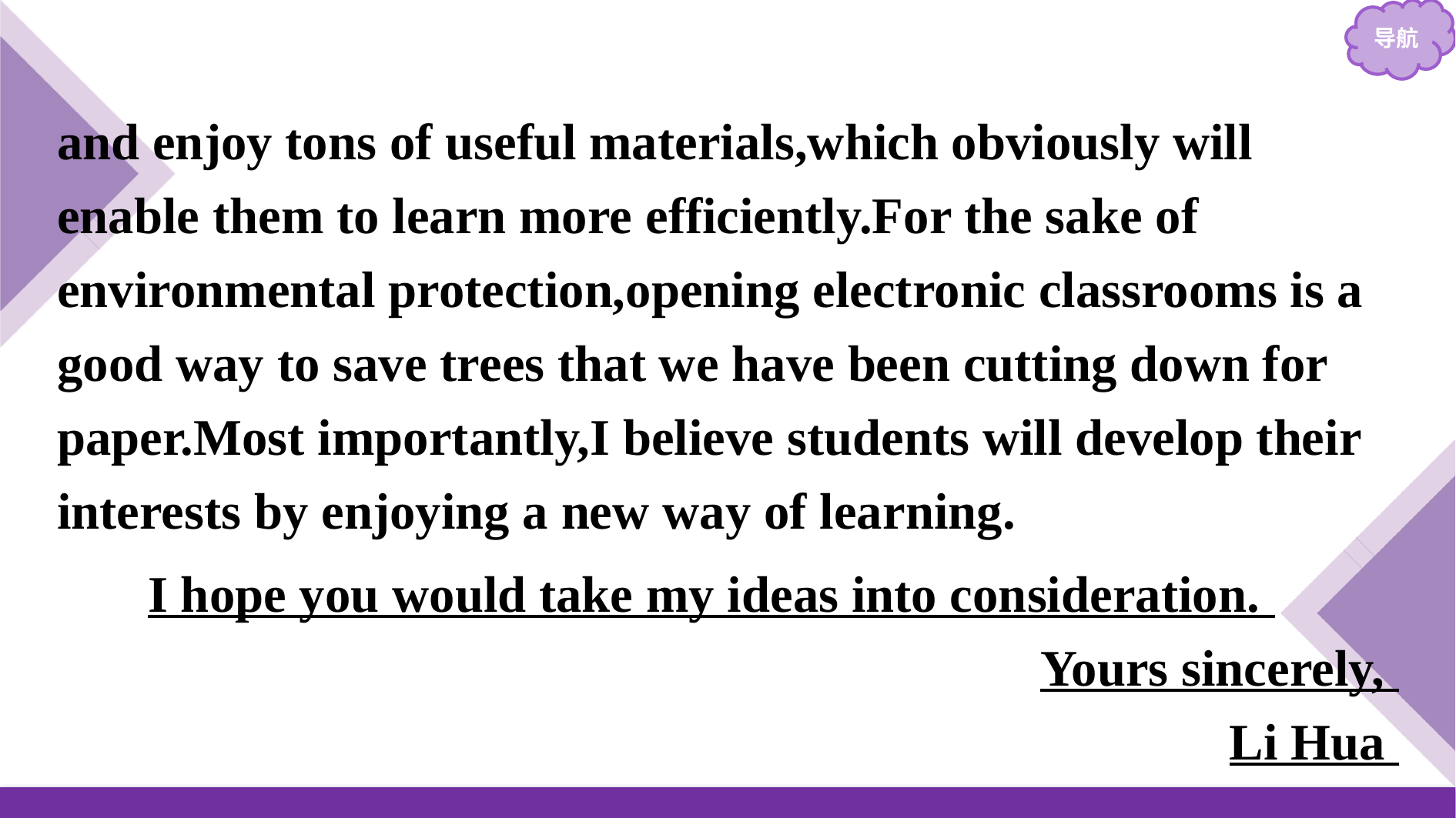

and enjoy tons of useful materials,which obviously will enable them to learn more efficiently.For the sake of environmental protection,opening electronic classrooms is a good way to save trees that we have been cutting down for paper.Most importantly,I believe students will develop their interests by enjoying a new way of learning.
I hope you would take my ideas into consideration.
Yours sincerely,
Li Hua